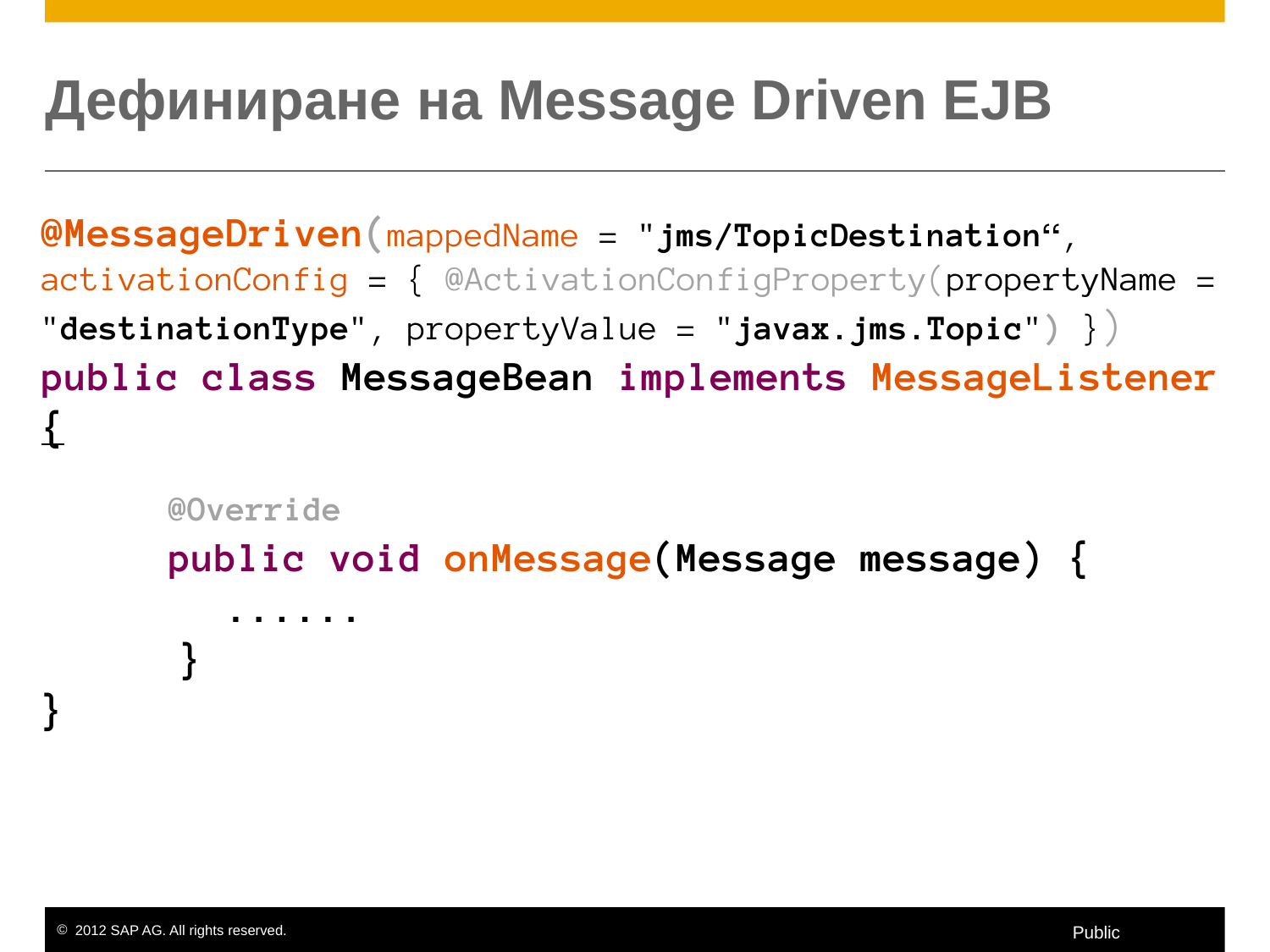

# Дефиниране на Message Driven EJB
@MessageDriven(mappedName = "jms/TopicDestination“, activationConfig = { @ActivationConfigProperty(propertyName = "destinationType", propertyValue = "javax.jms.Topic") })
public class MessageBean implements MessageListener {
   	@Override
	public void onMessage(Message message) {
        ......
      }
}